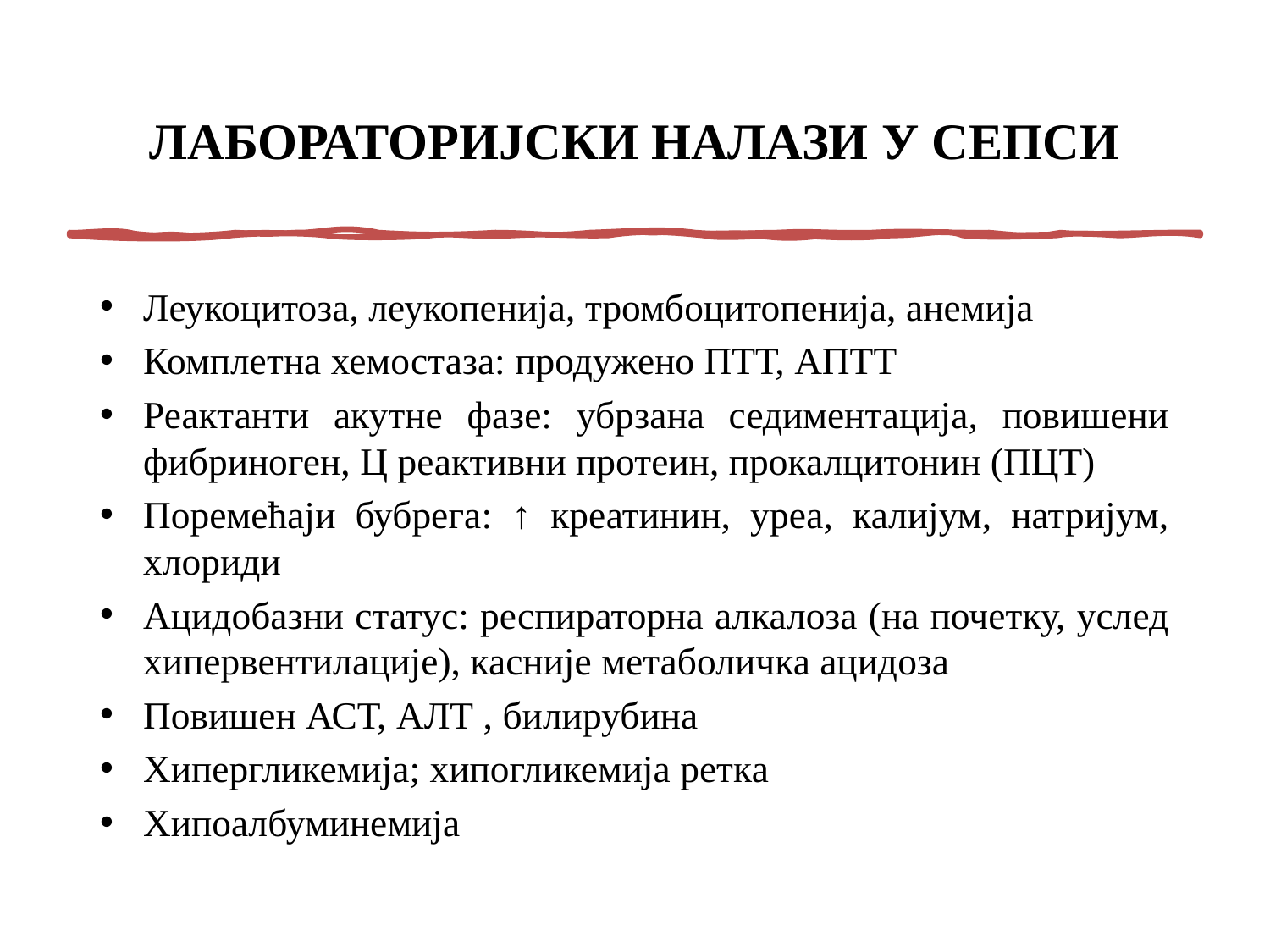

# ЛАБОРАТОРИЈСКИ НАЛАЗИ У СЕПСИ

Леукоцитоза, леукопенија, тромбоцитопенија, анемија
Комплетна хемостаза: продужено ПТТ, АПТТ
Реактанти акутне фазе: убрзана седиментација, повишени фибриноген, Ц реактивни протеин, прокалцитонин (ПЦТ)
Поремећаји бубрега: ↑ креатинин, уреа, калијум, натријум, хлориди
Ацидобазни статус: респираторна алкалоза (на почетку, услед хипервентилације), касније метаболичка ацидоза
Повишен АСТ, АЛТ , билирубина
Хипергликемија; хипогликемија ретка
Хипоалбуминемија